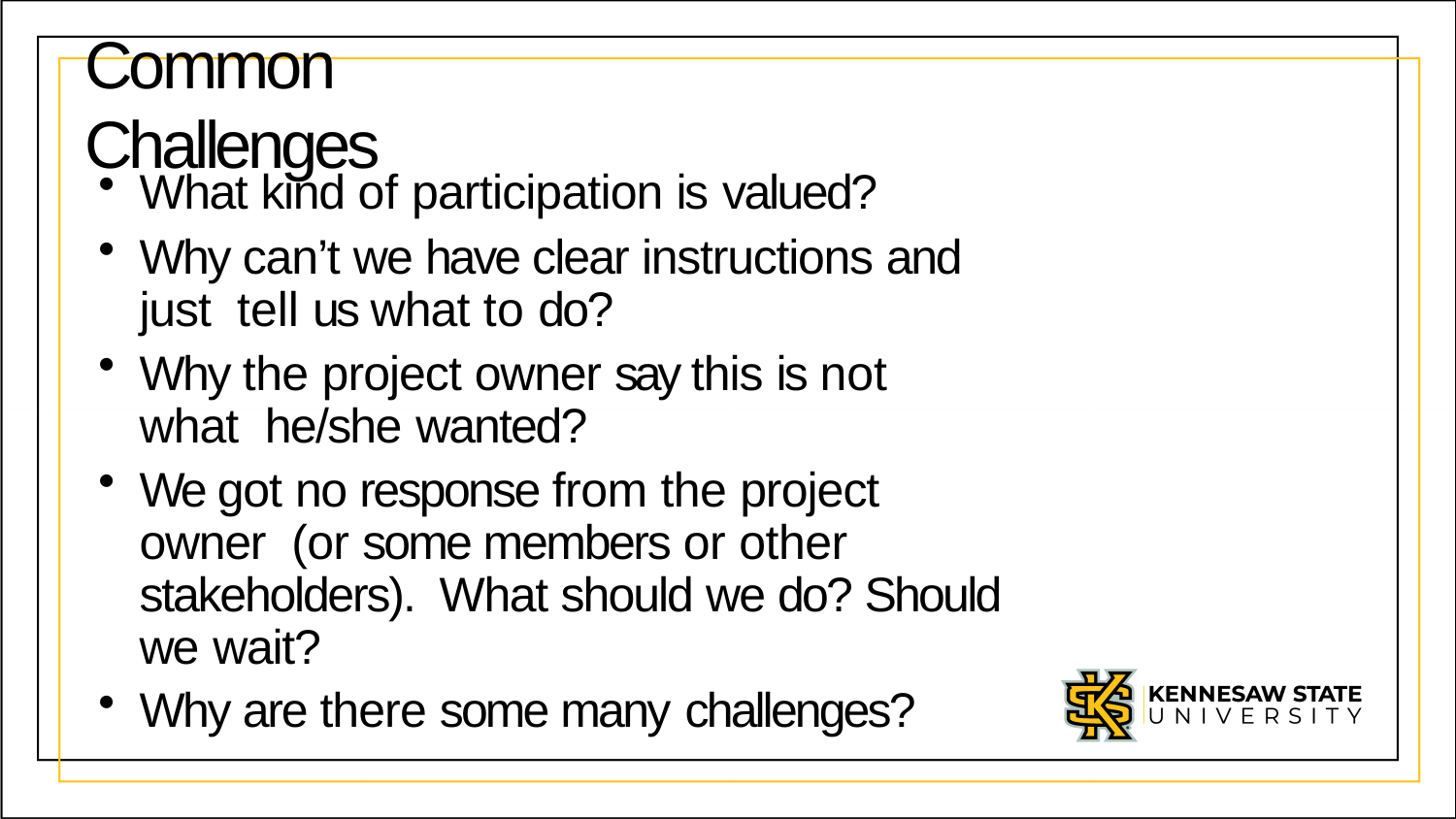

# Common Challenges
What kind of participation is valued?
Why can’t we have clear instructions and just  tell us what to do?
Why the project owner say this is not what  he/she wanted?
We got no response from the project owner  (or some members or other stakeholders).  What should we do? Should we wait?
Why are there some many challenges?